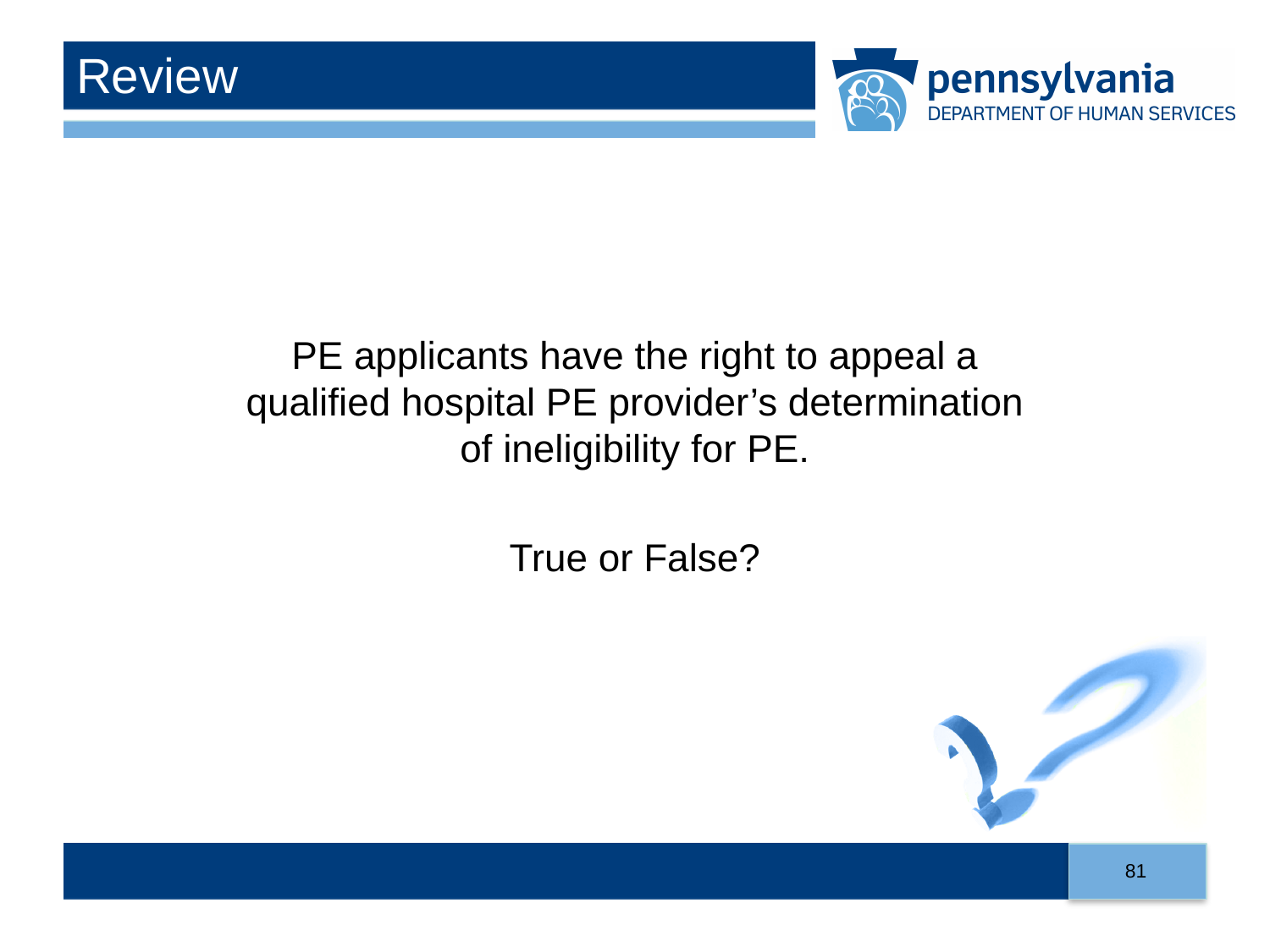

# Review
PE applicants have the right to appeal a qualified hospital PE provider’s determination of ineligibility for PE.

True or False?
81